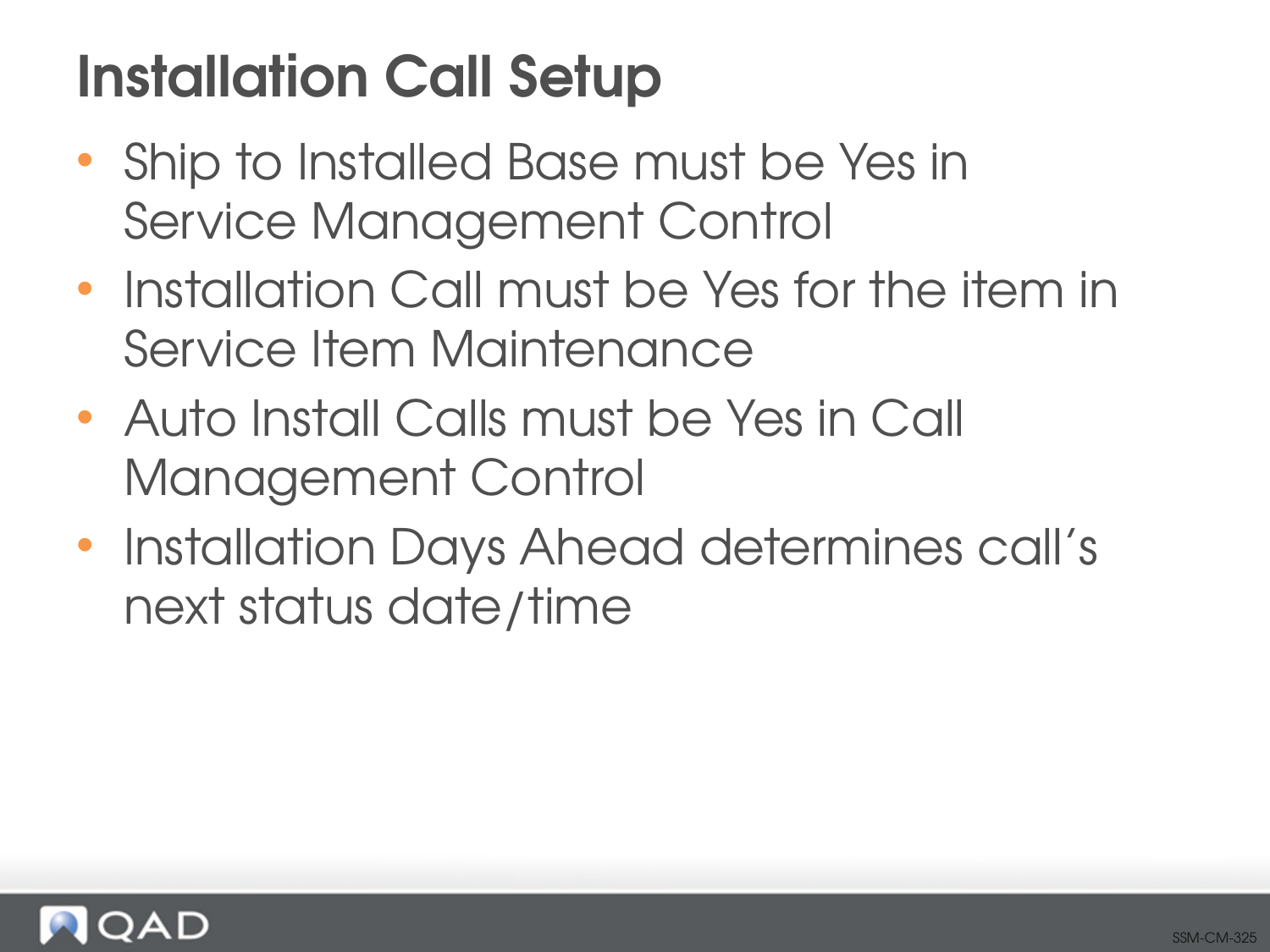

# Installation Call Setup
Ship to Installed Base must be Yes in
Service Management Control
Installation Call must be Yes for the item in
Service Item Maintenance
Auto Install Calls must be Yes in Call Management Control
Installation Days Ahead determines call’s next status date/time

SSM-CM-325